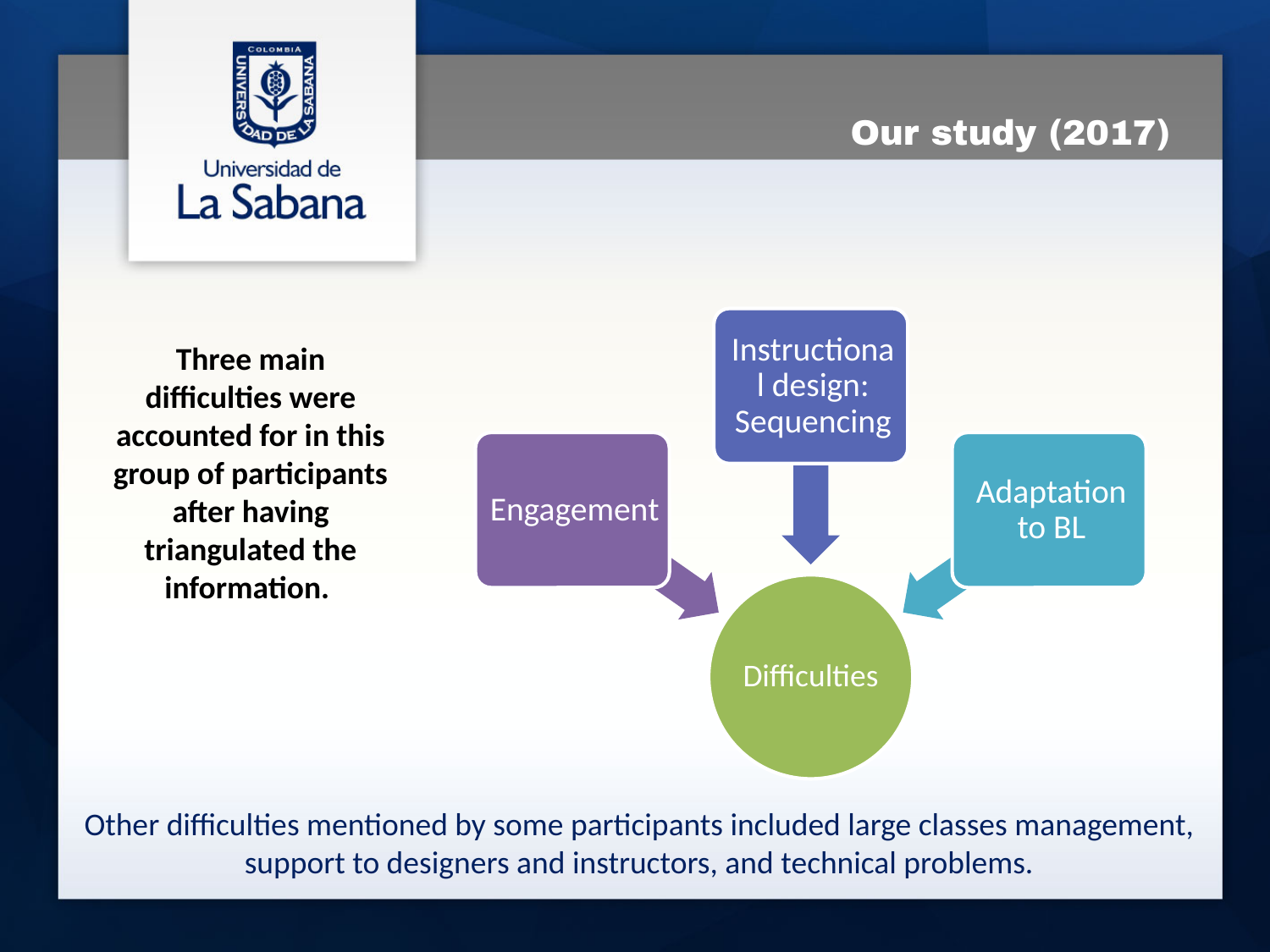

Our study (2017)
Difficulties
Engagement
Instructional design: Sequencing
Adaptation to BL
Three main difficulties were accounted for in this group of participants after having triangulated the information.
Other difficulties mentioned by some participants included large classes management, support to designers and instructors, and technical problems.